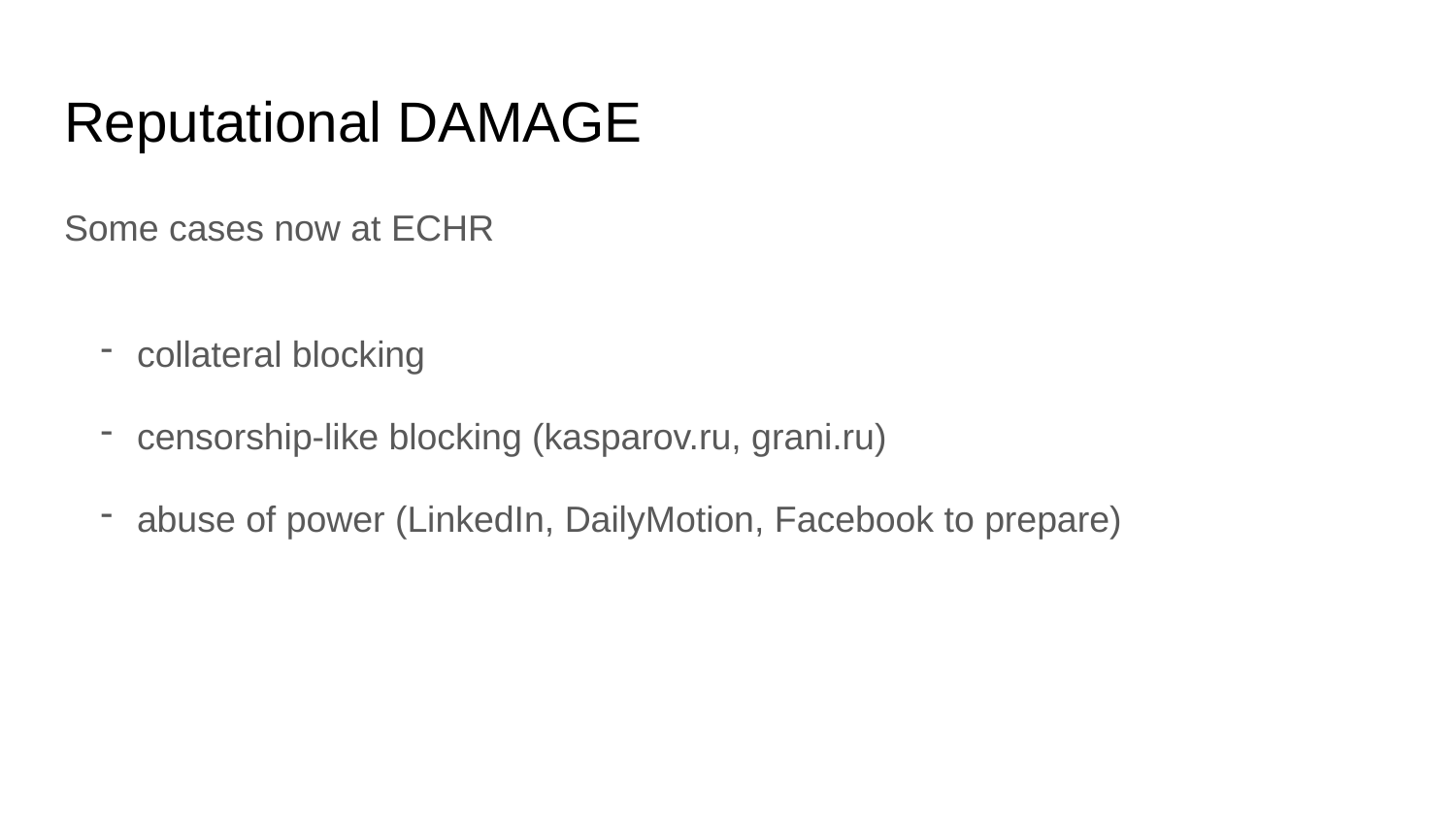

# Reputational DAMAGE
Some cases now at ECHR
collateral blocking
censorship-like blocking (kasparov.ru, grani.ru)
abuse of power (LinkedIn, DailyMotion, Facebook to prepare)